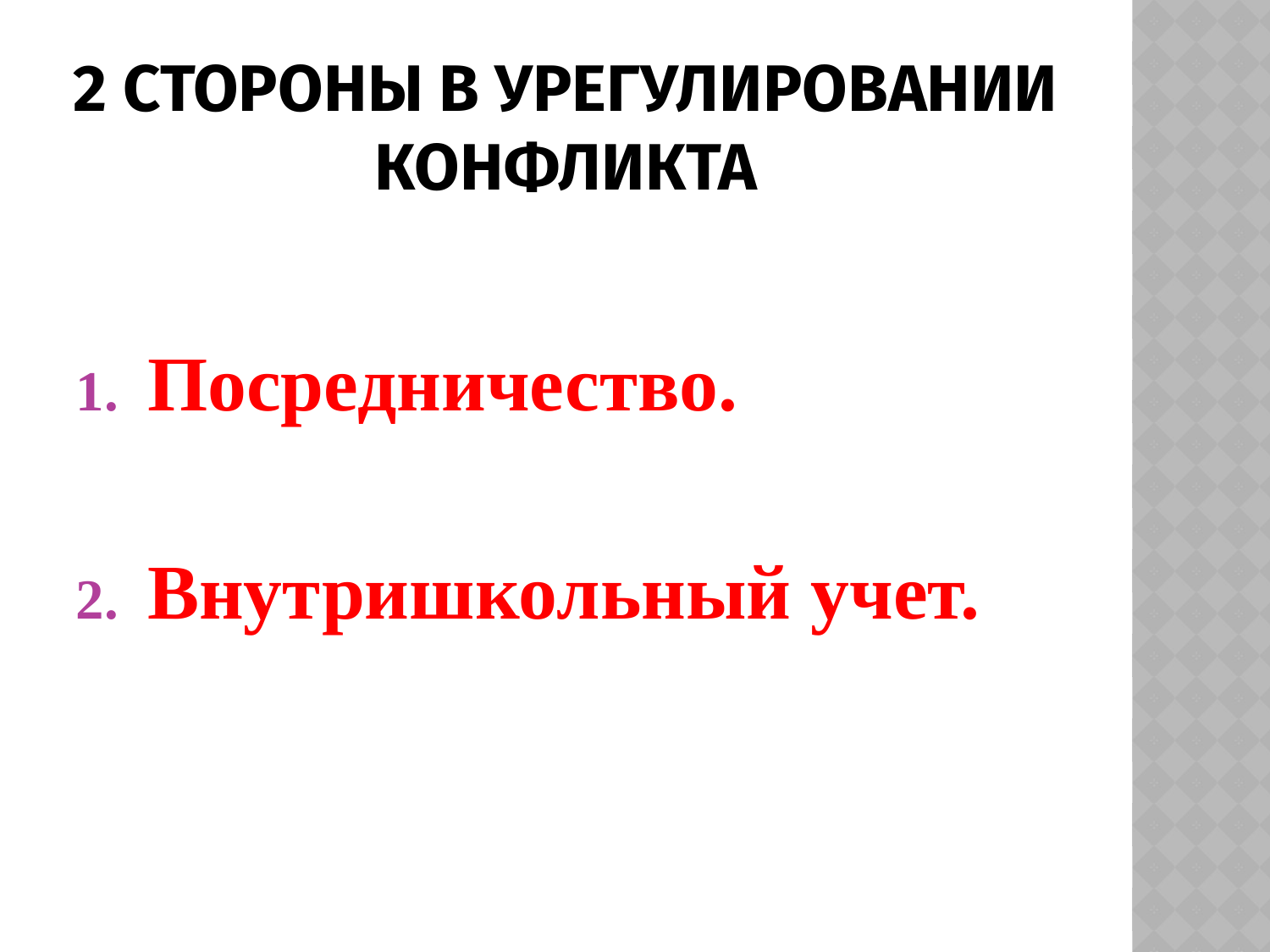

# 2 стороны в урегулировании конфликта
Посредничество.

Внутришкольный учет.